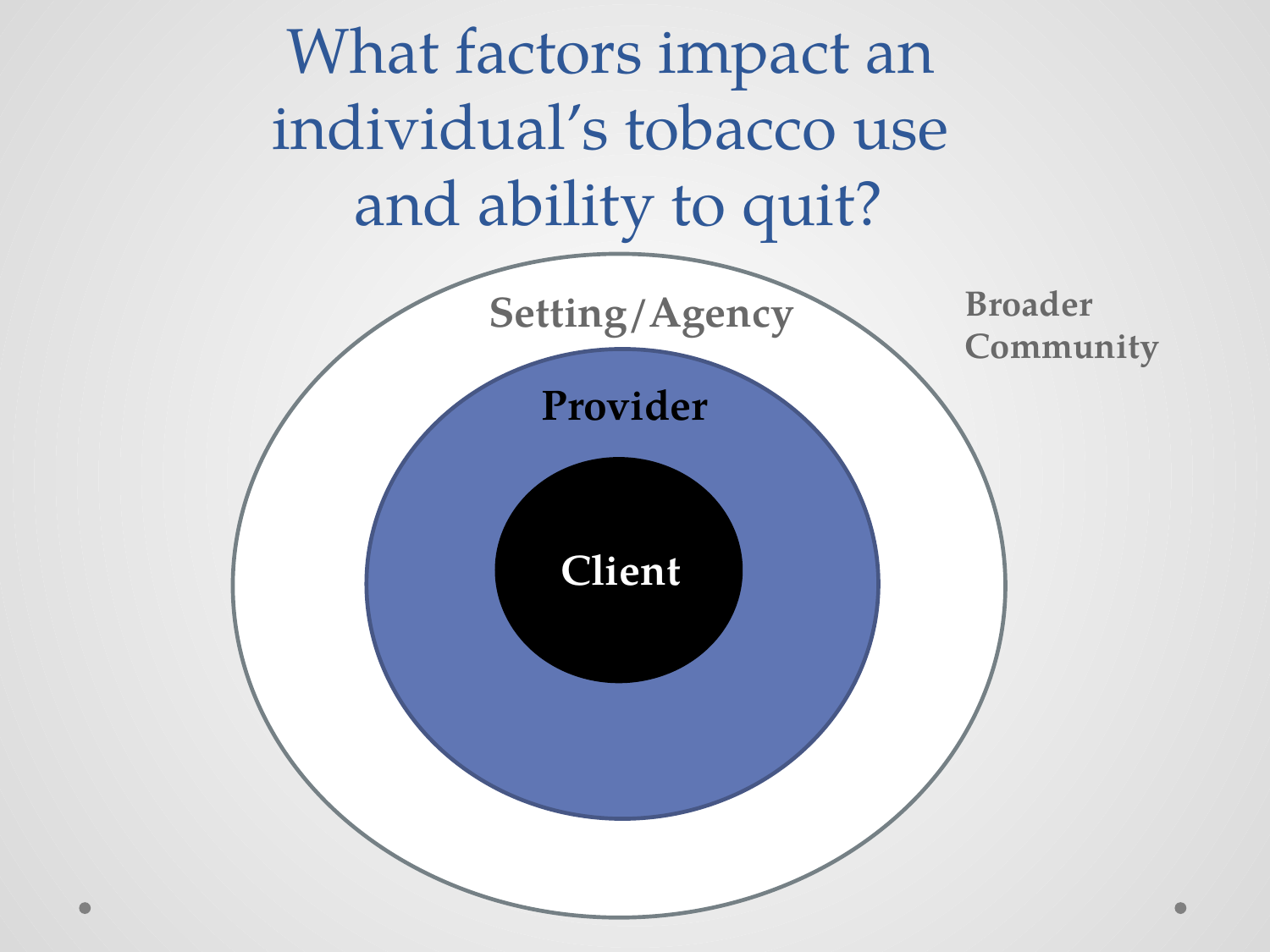

What factors impact an
individual’s tobacco use
and ability to quit?

Broader  Community
Setting/Agency

Provider

Client